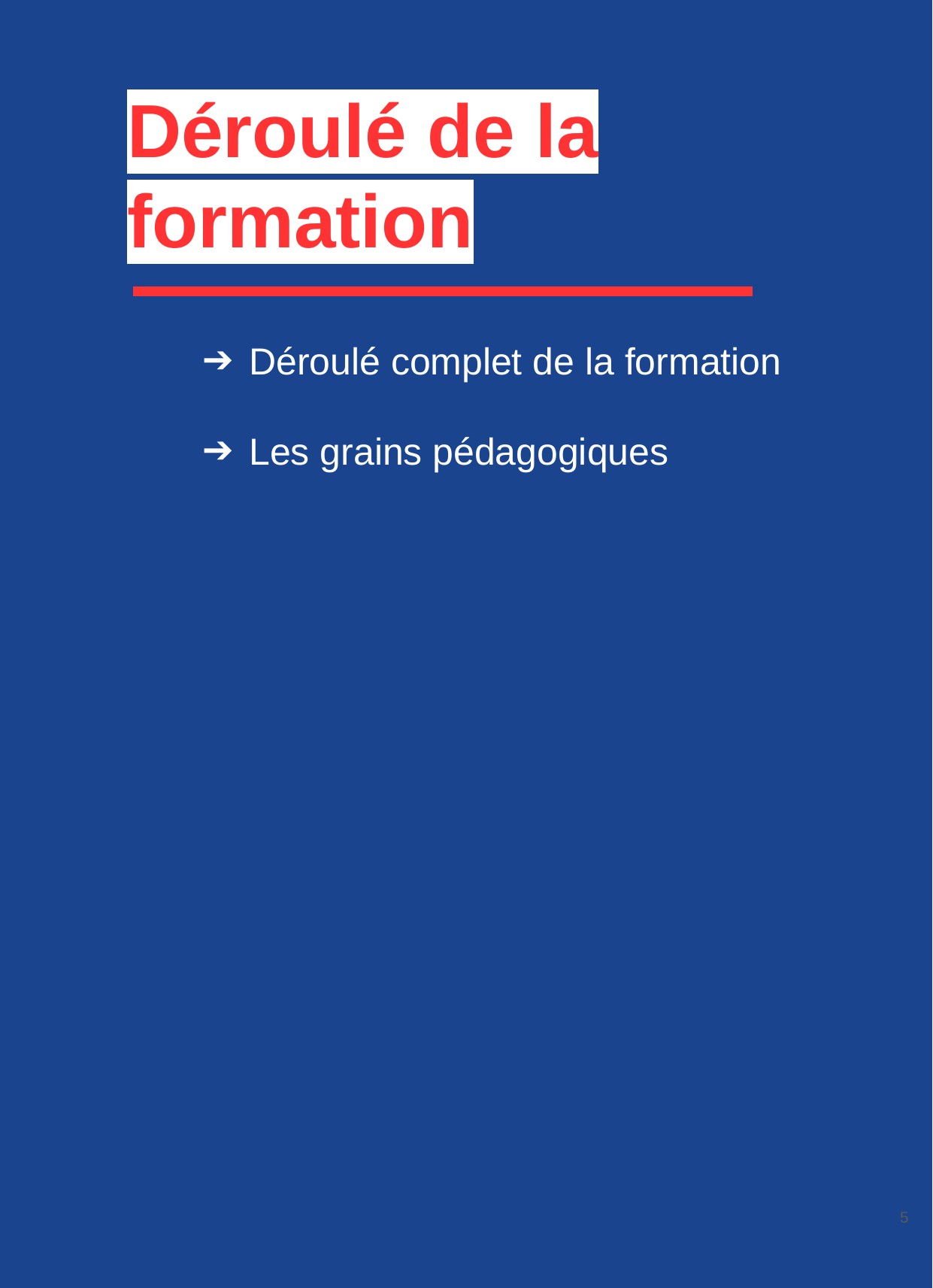

Déroulé de la formation
Déroulé complet de la formation
Les grains pédagogiques
5